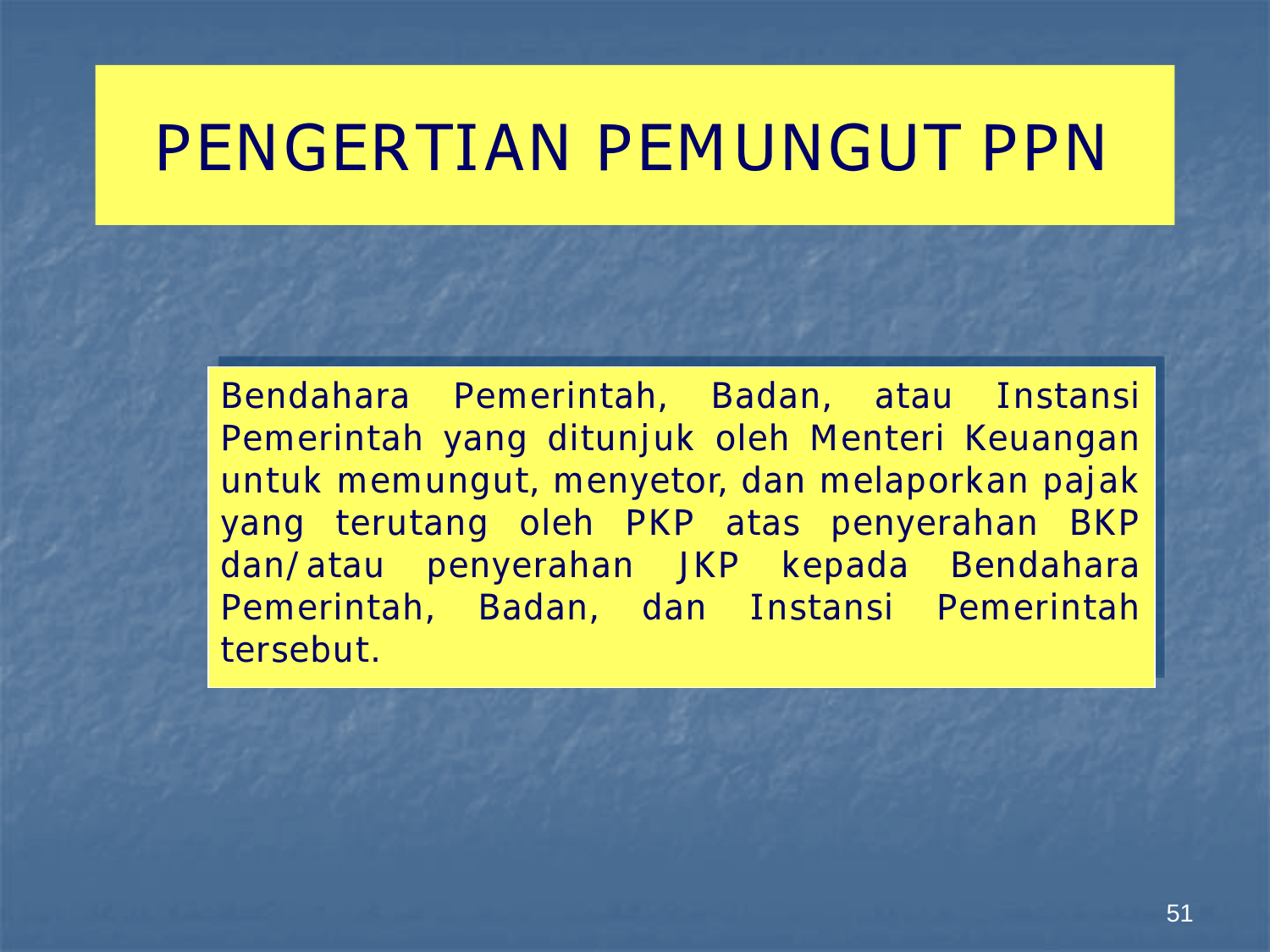

# PENGERTIAN PEMUNGUT PPN
Bendahara Pemerintah, Badan, atau Instansi Pemerintah yang ditunjuk oleh Menteri Keuangan untuk memungut, menyetor, dan melaporkan pajak yang terutang oleh PKP atas penyerahan BKP dan/atau penyerahan JKP kepada Bendahara Pemerintah, Badan, dan Instansi Pemerintah tersebut.
51